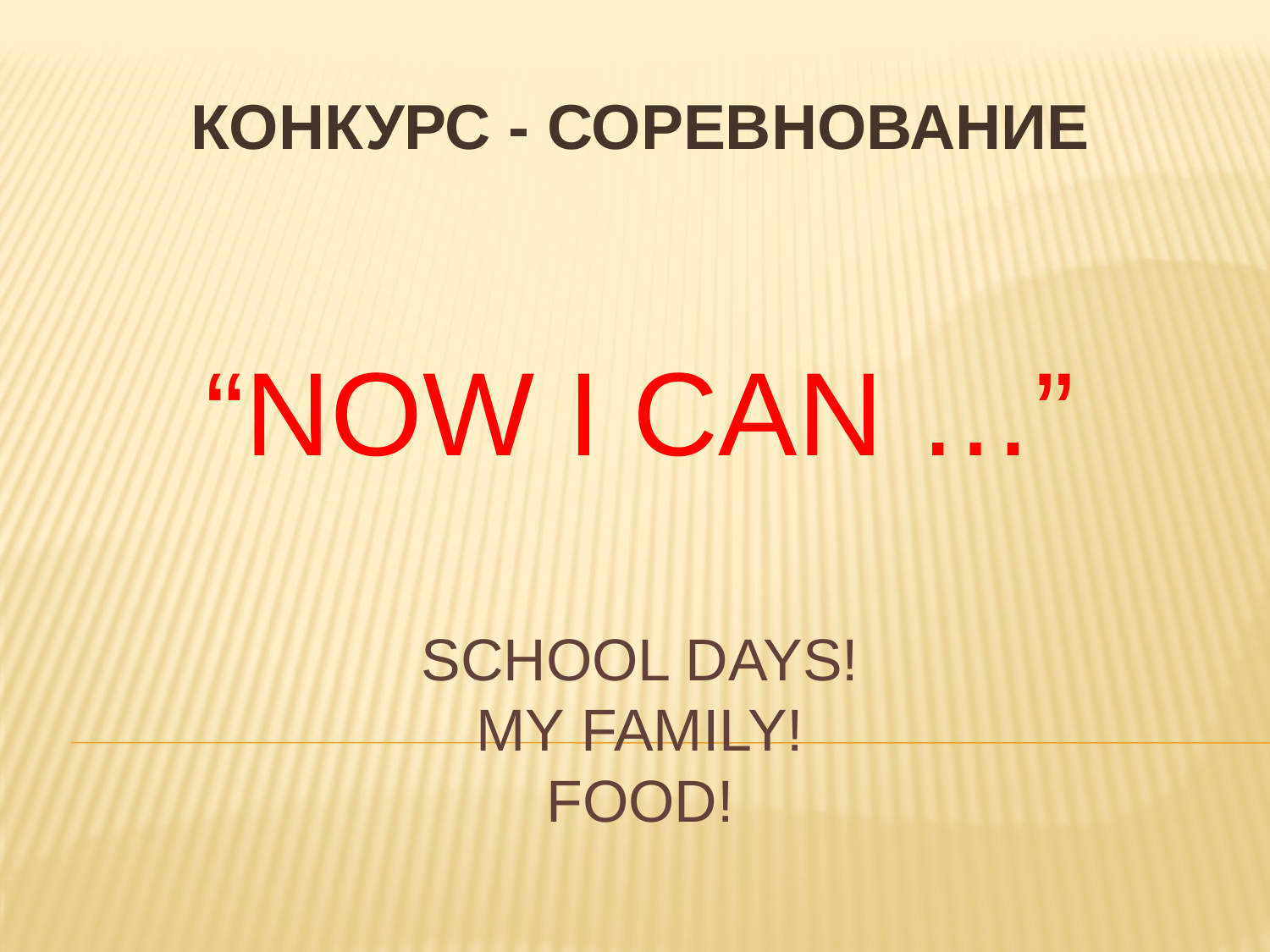

КОНКУРС - СОРЕВНОВАНИЕ
# “NOW I CAN …” School days! My Family! Food!